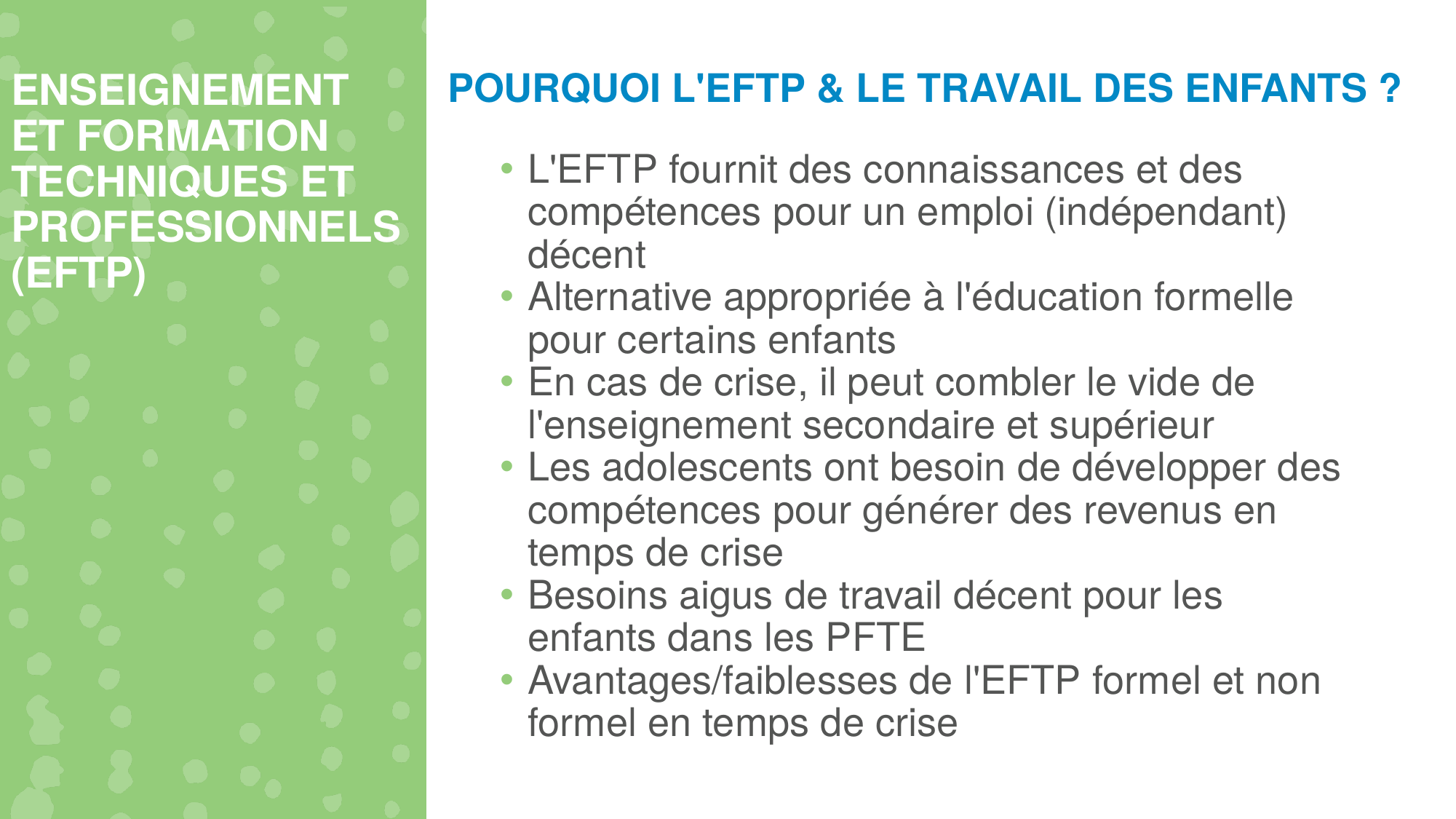

ENSEIGNEMENT ET FORMATION TECHNIQUES ET PROFESSIONNELS (EFTP)
POURQUOI L'EFTP & LE TRAVAIL DES ENFANTS ?
L'EFTP fournit des connaissances et des compétences pour un emploi (indépendant) décent
Alternative appropriée à l'éducation formelle pour certains enfants
En cas de crise, il peut combler le vide de l'enseignement secondaire et supérieur
Les adolescents ont besoin de développer des compétences pour générer des revenus en temps de crise
Besoins aigus de travail décent pour les enfants dans les PFTE
Avantages/faiblesses de l'EFTP formel et non formel en temps de crise